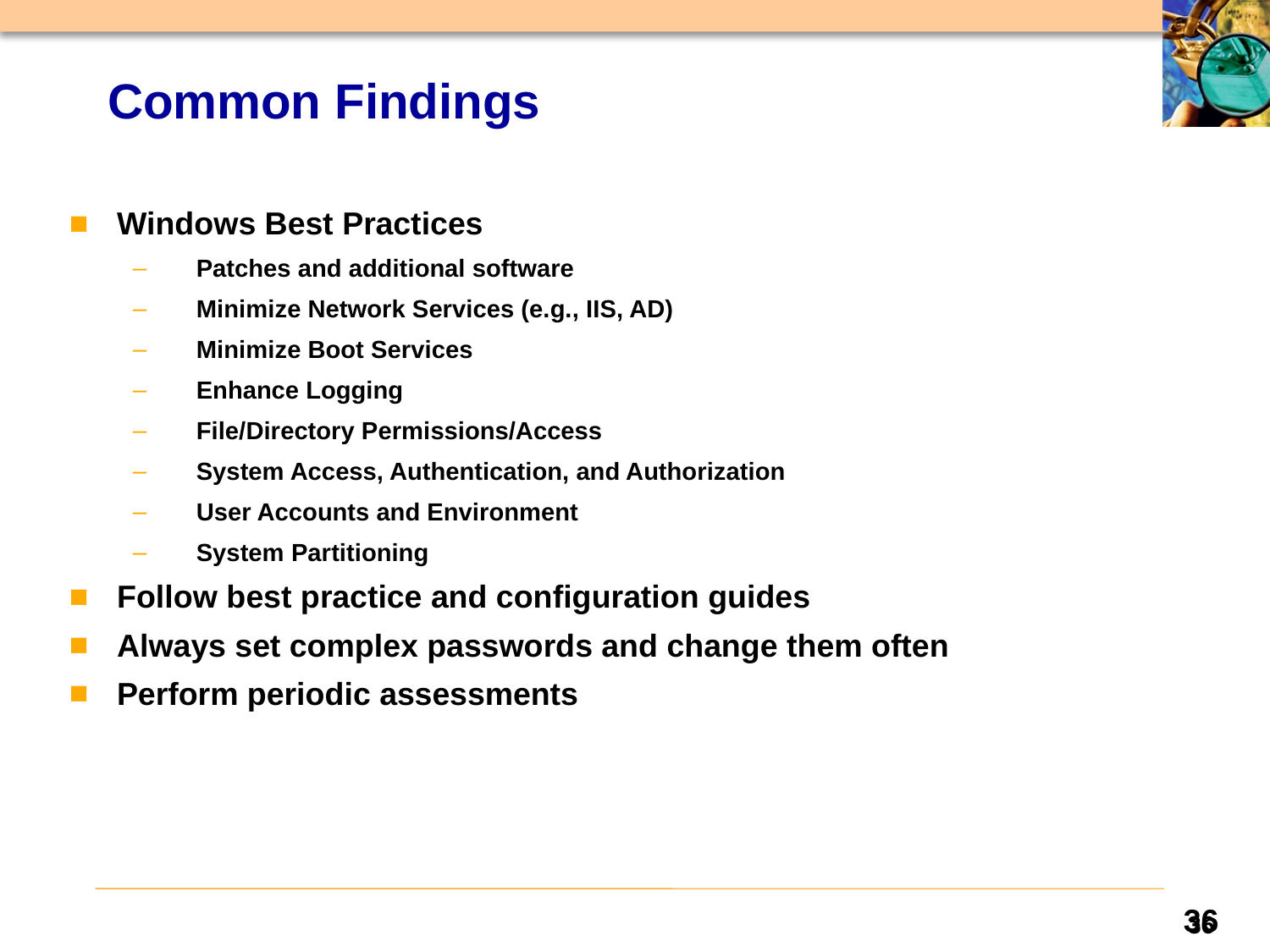

# Common Findings
Windows Best Practices
Patches and additional software
Minimize Network Services (e.g., IIS, AD)
Minimize Boot Services
Enhance Logging
File/Directory Permissions/Access
System Access, Authentication, and Authorization
User Accounts and Environment
System Partitioning
Follow best practice and configuration guides
Always set complex passwords and change them often
Perform periodic assessments
36